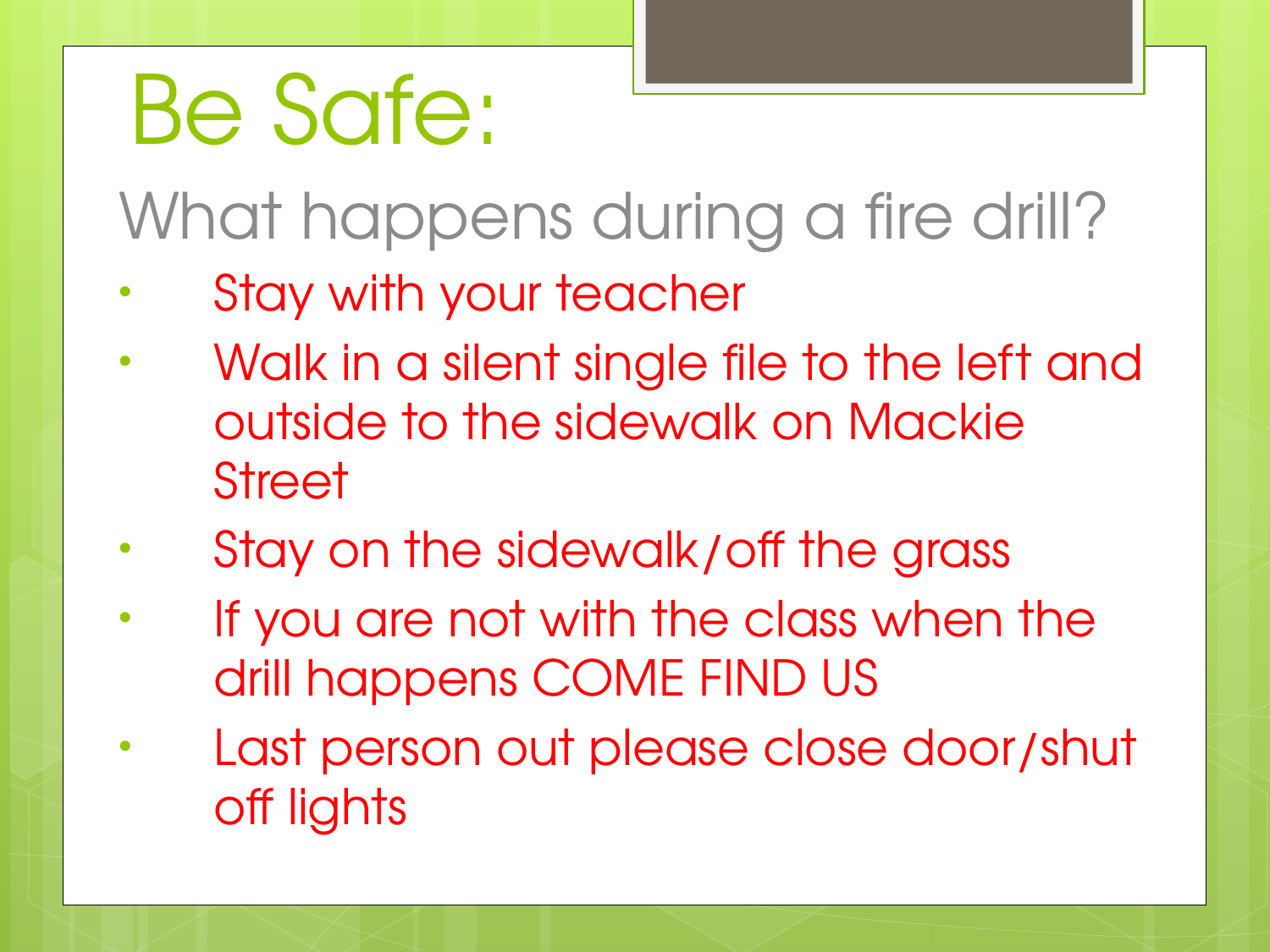

# Be Safe:
What happens during a fire drill?
Stay with your teacher
Walk in a silent single file to the left and outside to the sidewalk on Mackie Street
Stay on the sidewalk/off the grass
If you are not with the class when the drill happens COME FIND US
Last person out please close door/shut off lights